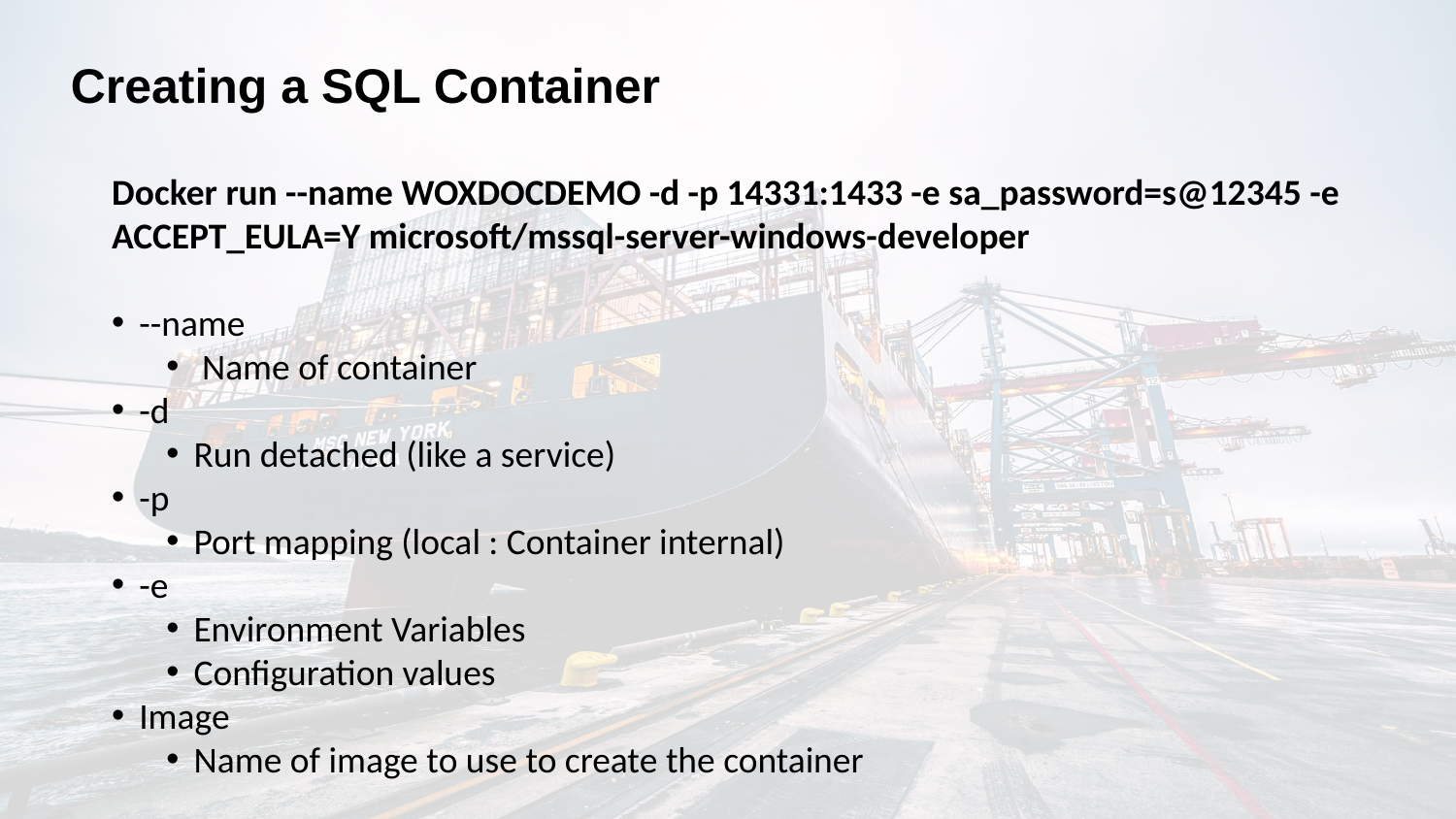

# Creating a SQL Container
Docker run --name WOXDOCDEMO -d -p 14331:1433 -e sa_password=s@12345 -e ACCEPT_EULA=Y microsoft/mssql-server-windows-developer

--name
 Name of container
-d
Run detached (like a service)
-p
Port mapping (local : Container internal)
-e
Environment Variables
Configuration values
Image
Name of image to use to create the container